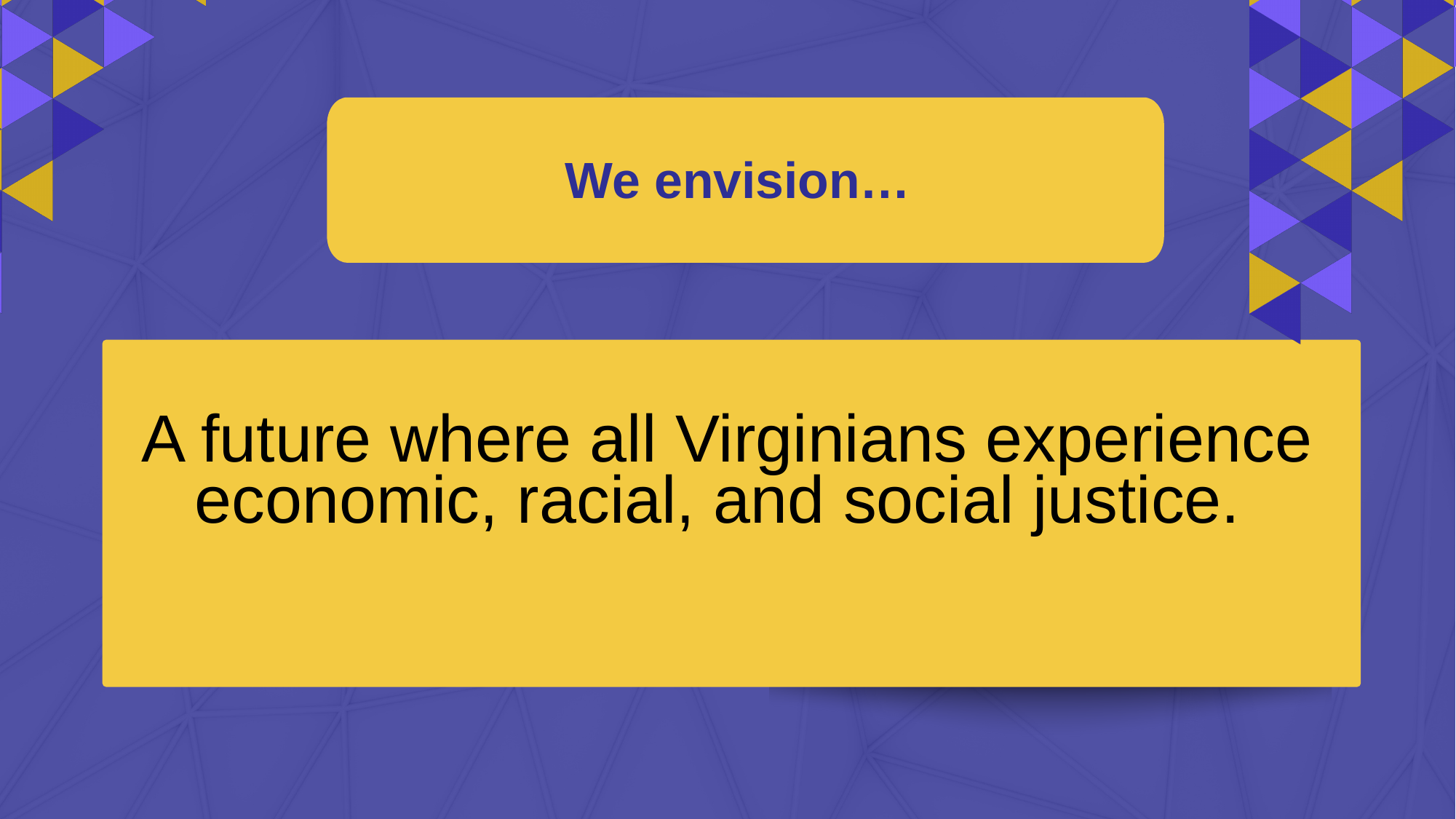

We envision…

A future where all Virginians experience economic, racial, and social justice.